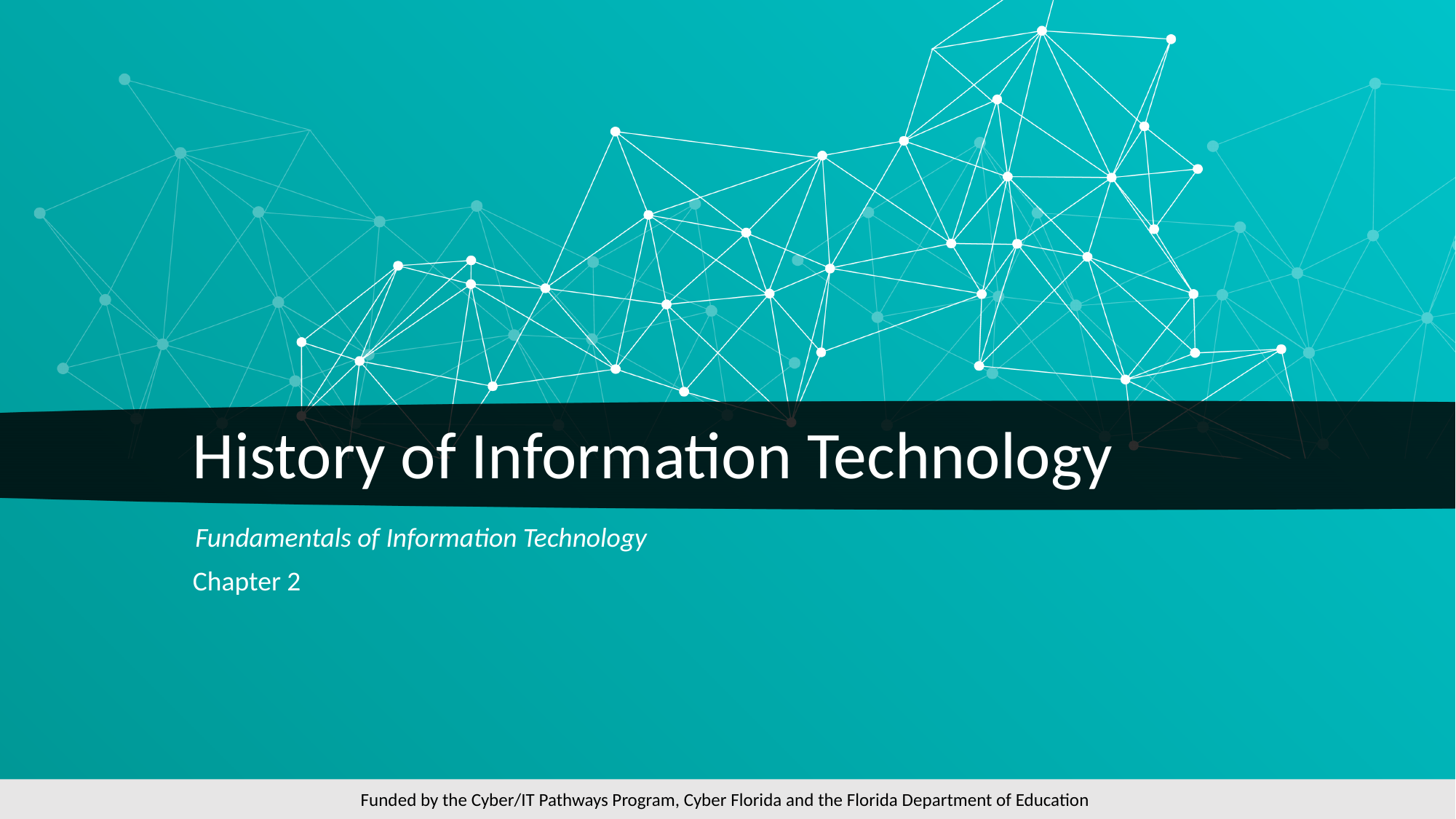

# History of Information Technology
Chapter 2